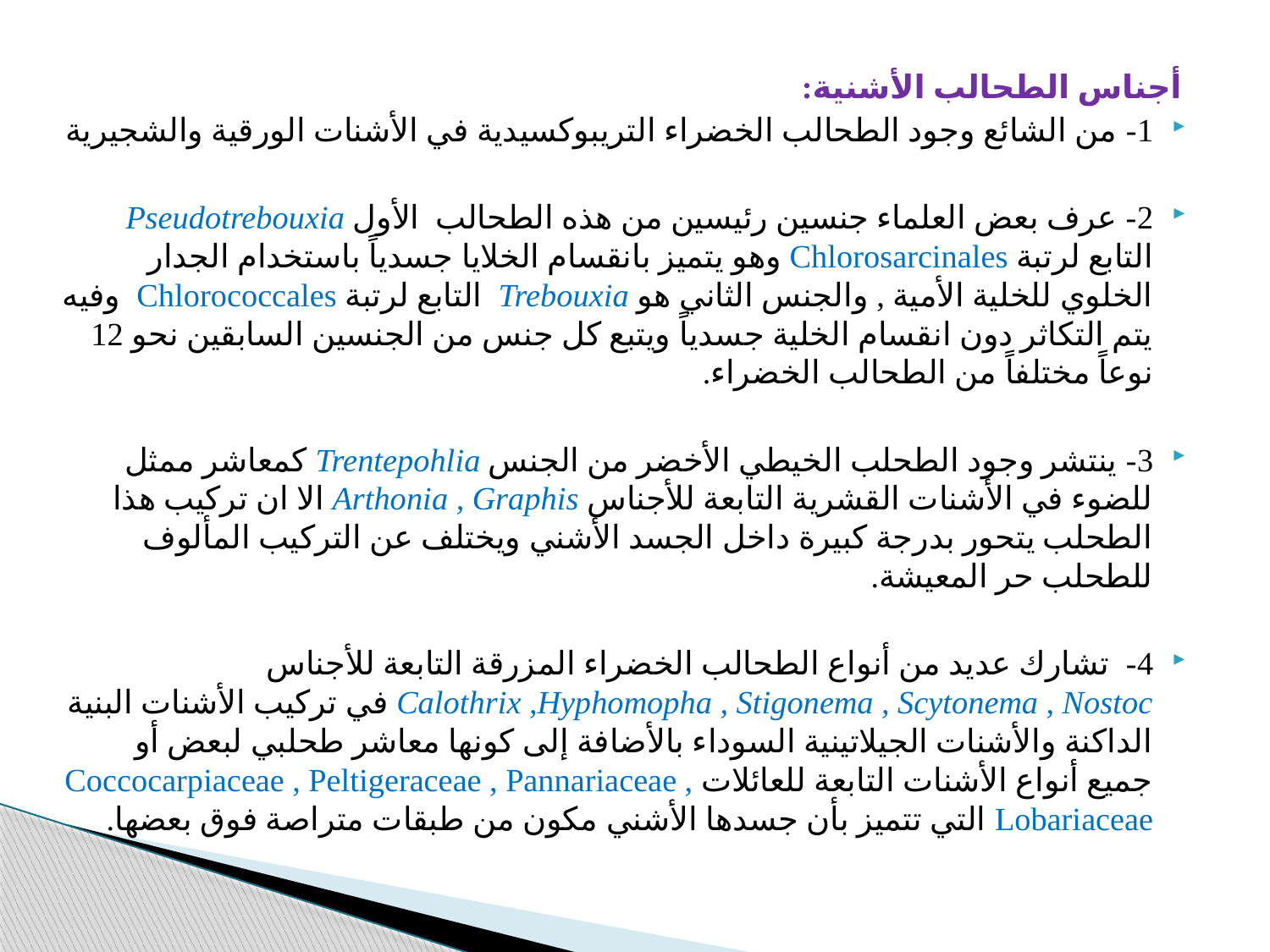

أجناس الطحالب الأشنية:
1- من الشائع وجود الطحالب الخضراء التريبوكسيدية في الأشنات الورقية والشجيرية

2- عرف بعض العلماء جنسين رئيسين من هذه الطحالب  الأول Pseudotrebouxia التابع لرتبة Chlorosarcinales وهو يتميز بانقسام الخلايا جسدياً باستخدام الجدار الخلوي للخلية الأمية , والجنس الثاني هو Trebouxia  التابع لرتبة Chlorococcales  وفيه يتم التكاثر دون انقسام الخلية جسدياً ويتبع كل جنس من الجنسين السابقين نحو 12 نوعاً مختلفاً من الطحالب الخضراء.

3- ينتشر وجود الطحلب الخيطي الأخضر من الجنس Trentepohlia كمعاشر ممثل للضوء في الأشنات القشرية التابعة للأجناس Arthonia , Graphis الا ان تركيب هذا الطحلب يتحور بدرجة كبيرة داخل الجسد الأشني ويختلف عن التركيب المألوف للطحلب حر المعيشة.

4-  تشارك عديد من أنواع الطحالب الخضراء المزرقة التابعة للأجناس Calothrix ,Hyphomopha , Stigonema , Scytonema , Nostoc في تركيب الأشنات البنية الداكنة والأشنات الجيلاتينية السوداء بالأضافة إلى كونها معاشر طحلبي لبعض أو جميع أنواع الأشنات التابعة للعائلات Coccocarpiaceae , Peltigeraceae , Pannariaceae , Lobariaceae التي تتميز بأن جسدها الأشني مكون من طبقات متراصة فوق بعضها.